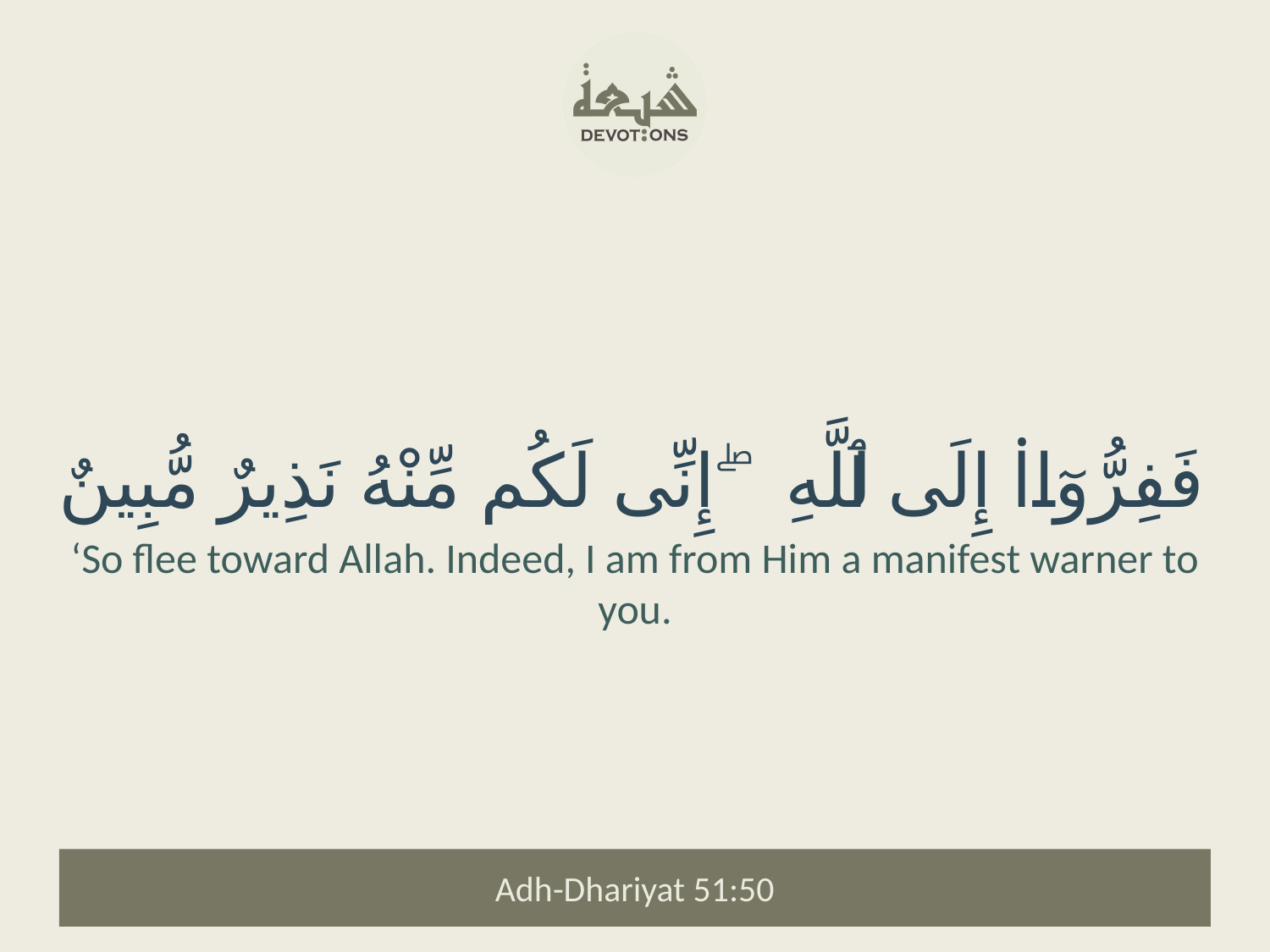

فَفِرُّوٓا۟ إِلَى ٱللَّهِ ۖ إِنِّى لَكُم مِّنْهُ نَذِيرٌ مُّبِينٌ
‘So flee toward Allah. Indeed, I am from Him a manifest warner to you.
Adh-Dhariyat 51:50